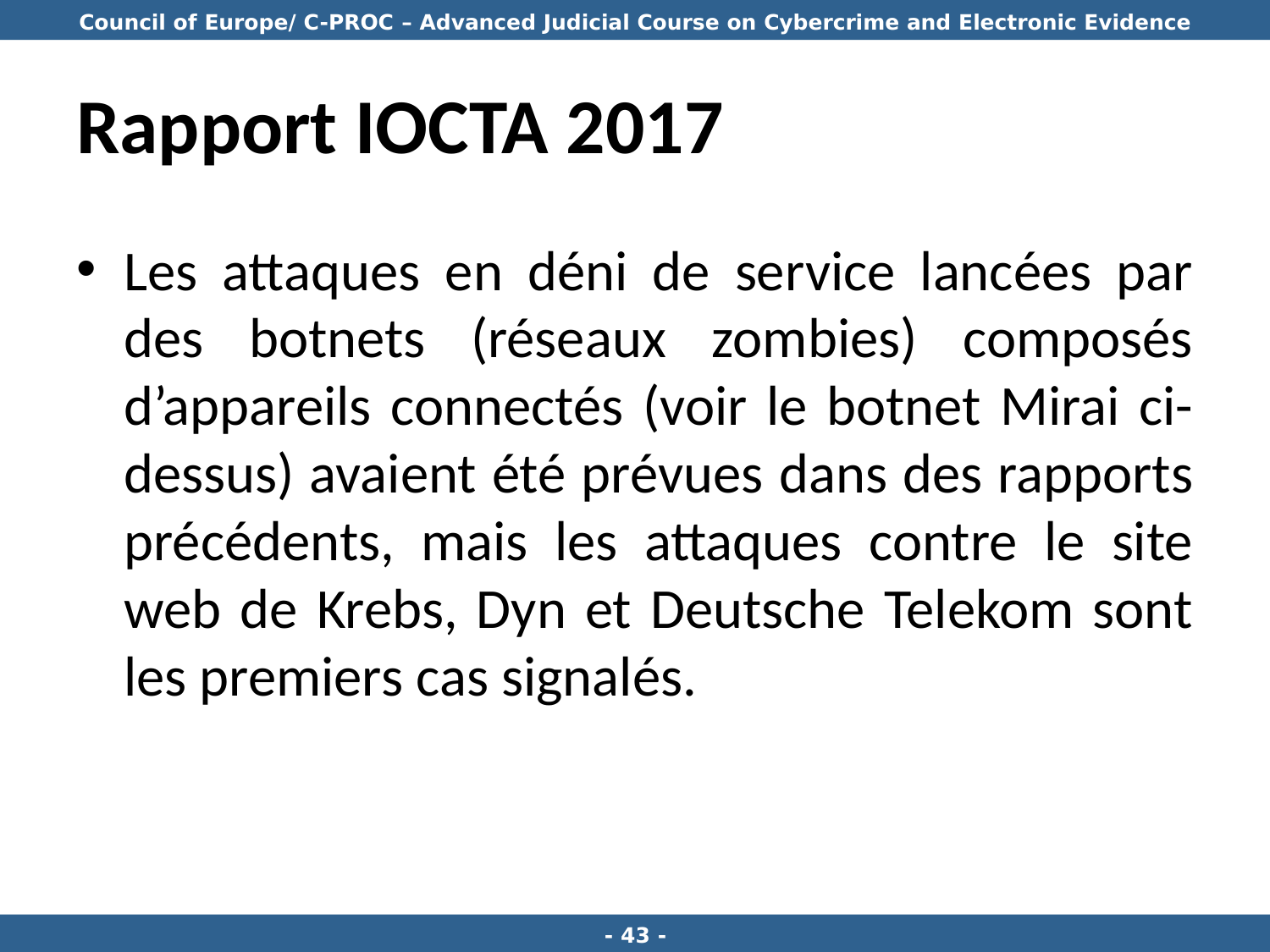

# Rapport IOCTA 2017
Les attaques en déni de service lancées par des botnets (réseaux zombies) composés d’appareils connectés (voir le botnet Mirai ci-dessus) avaient été prévues dans des rapports précédents, mais les attaques contre le site web de Krebs, Dyn et Deutsche Telekom sont les premiers cas signalés.